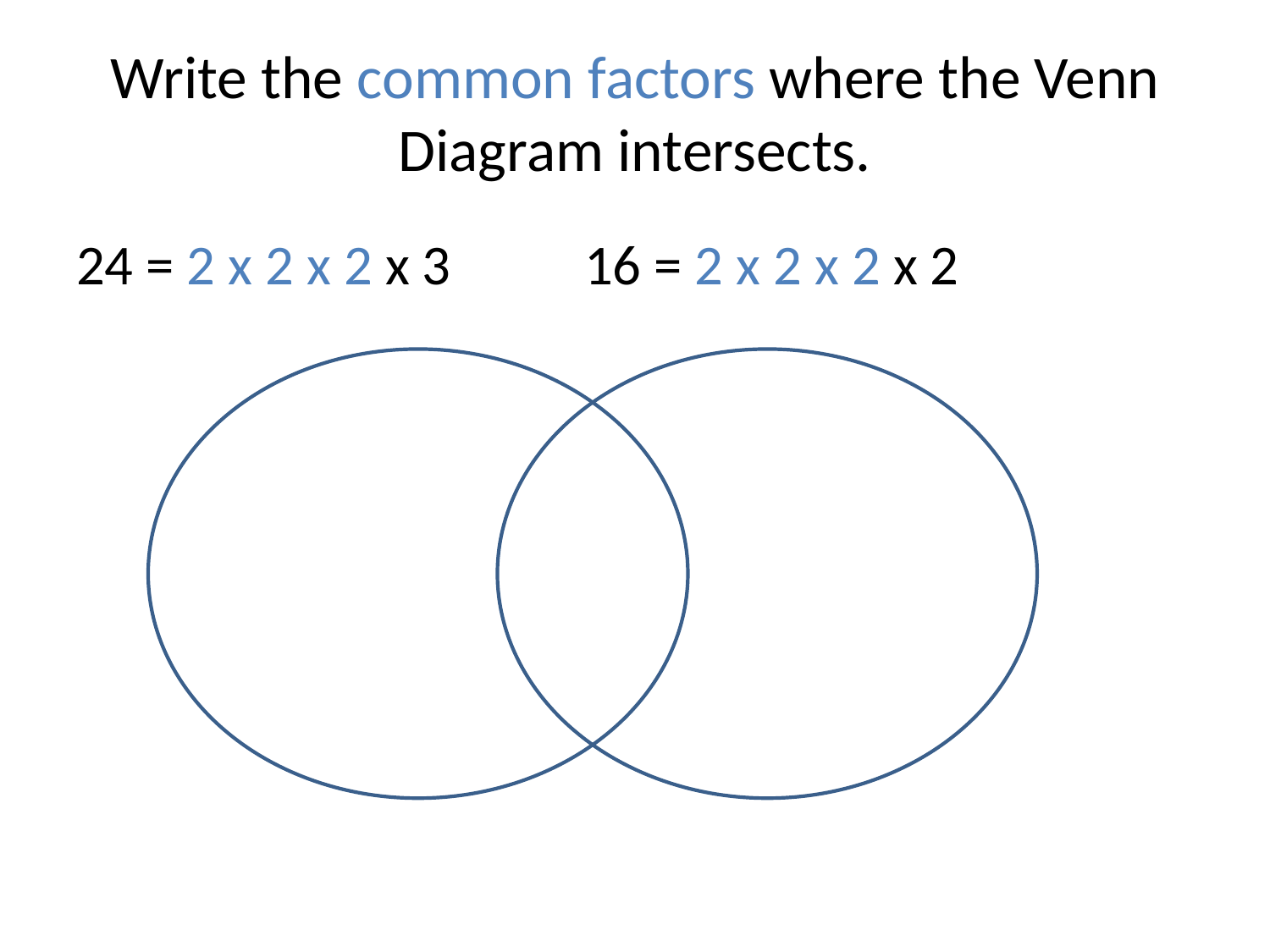

# Write the common factors where the Venn Diagram intersects.
24 = 2 x 2 x 2 x 3		16 = 2 x 2 x 2 x 2